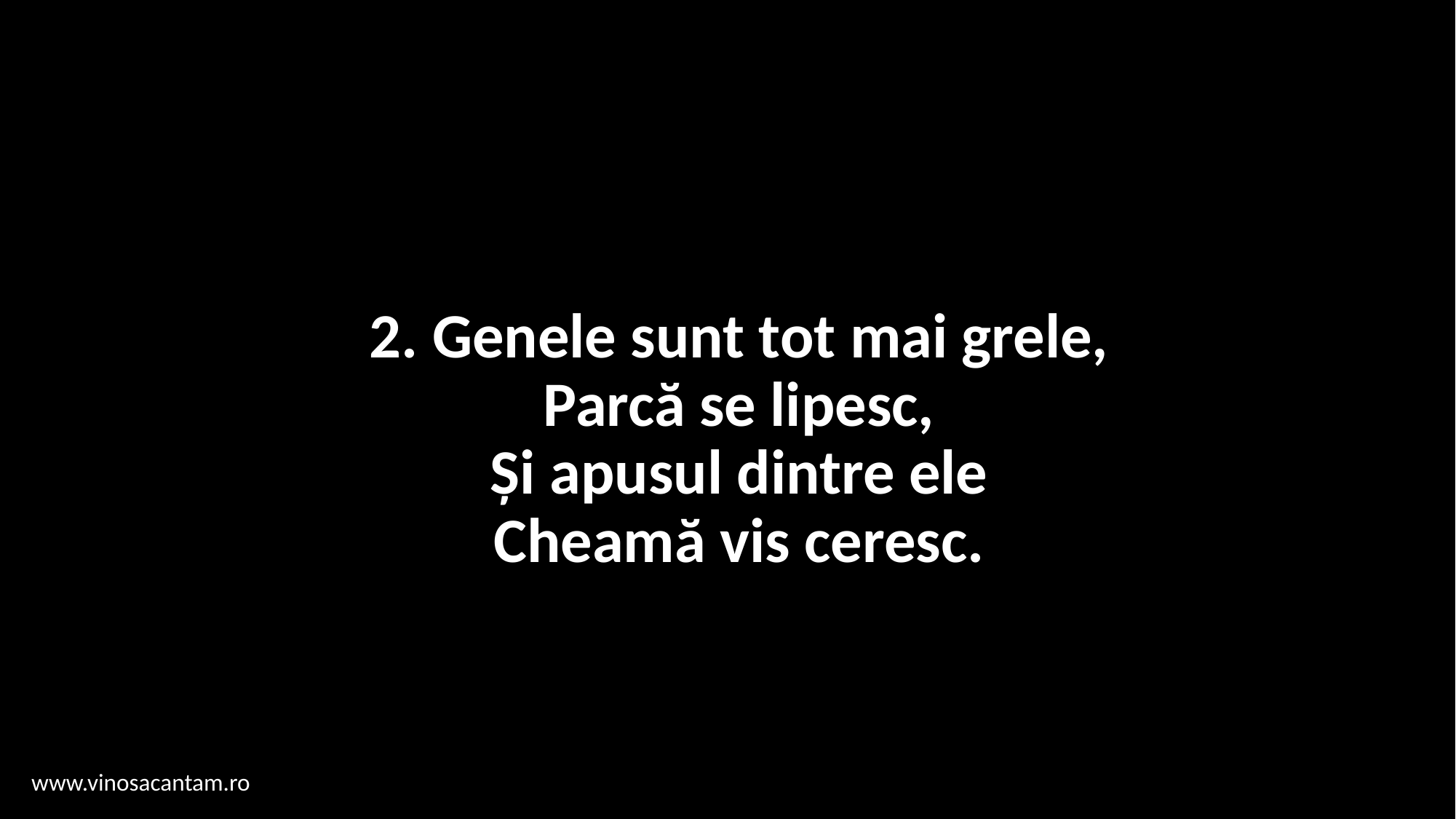

# 2. Genele sunt tot mai grele, Parcă se lipesc, Și apusul dintre ele Cheamă vis ceresc.
www.vinosacantam.ro